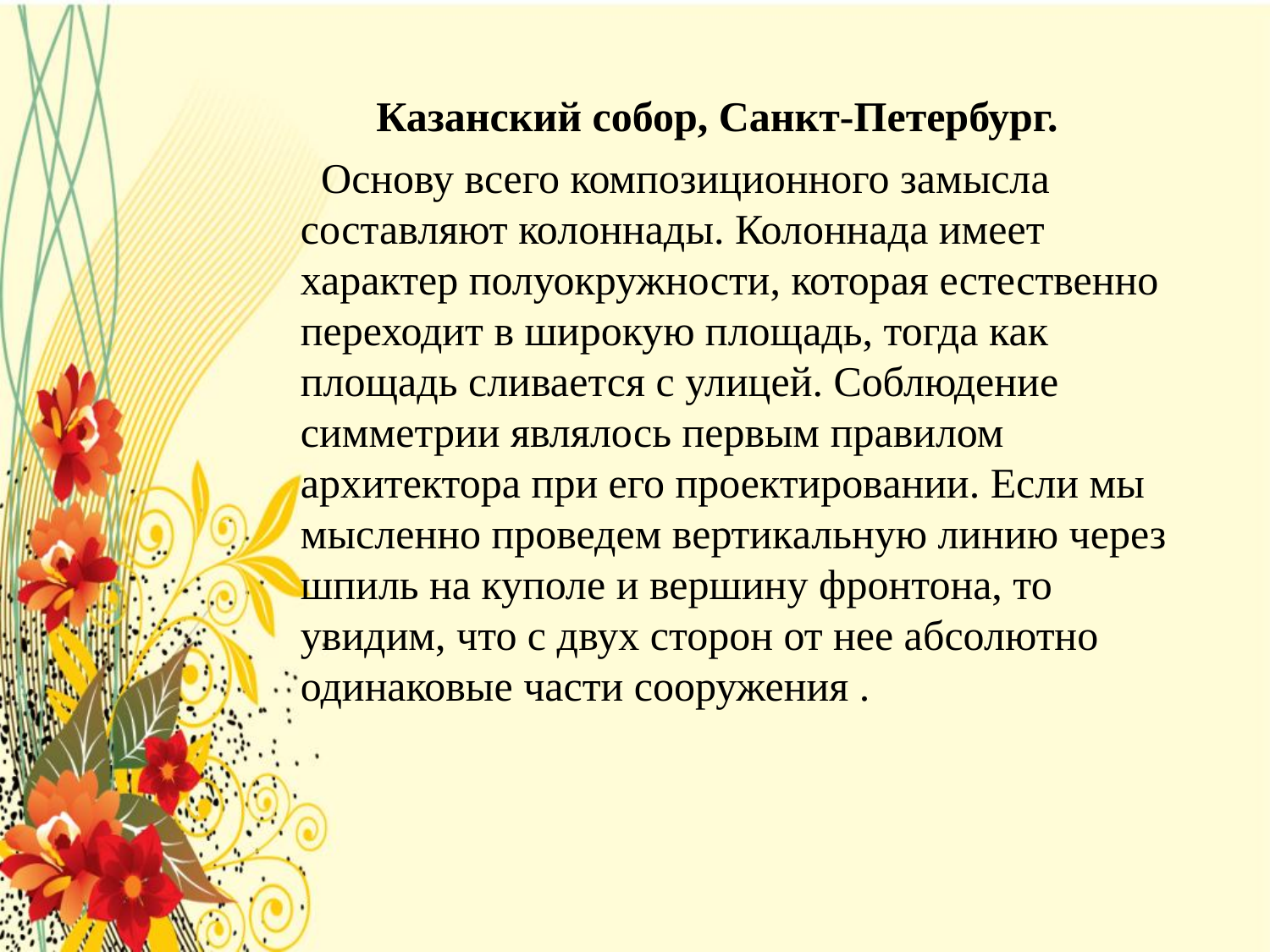

Казанский собор, Санкт-Петербург.
          Основу всего композиционного замысла составляют колоннады. Колоннада имеет характер полуокружности, которая естественно переходит в широкую площадь, тогда как площадь сливается с улицей. Соблюдение симметрии являлось первым правилом архитектора при его проектировании. Если мы мысленно проведем вертикальную линию через шпиль на куполе и вершину фронтона, то увидим, что с двух сторон от нее абсолютно одинаковые части сооружения .